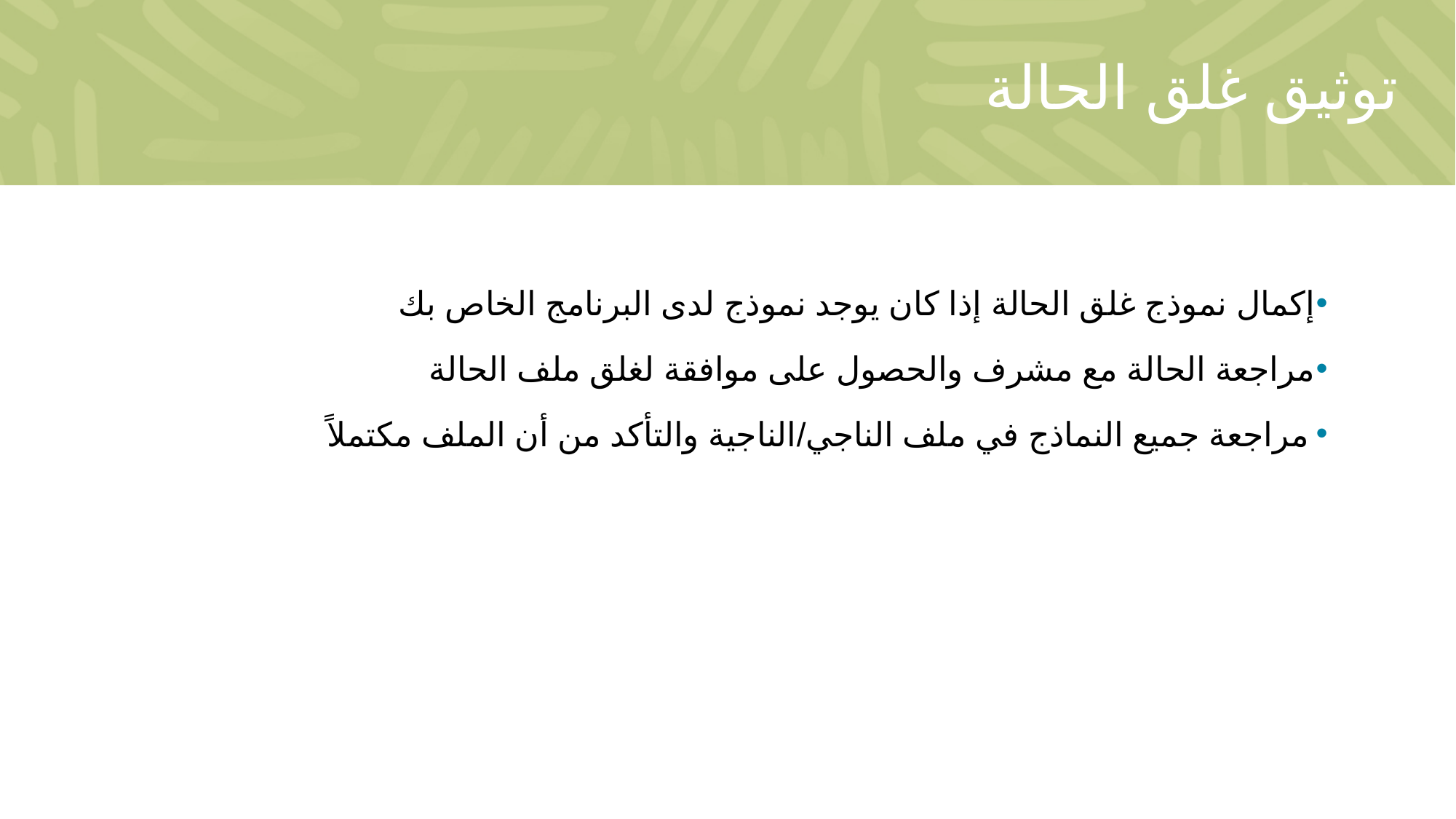

# توثيق غلق الحالة
إكمال نموذج غلق الحالة إذا كان يوجد نموذج لدى البرنامج الخاص بك
مراجعة الحالة مع مشرف والحصول على موافقة لغلق ملف الحالة
مراجعة جميع النماذج في ملف الناجي/الناجية والتأكد من أن الملف مكتملاً